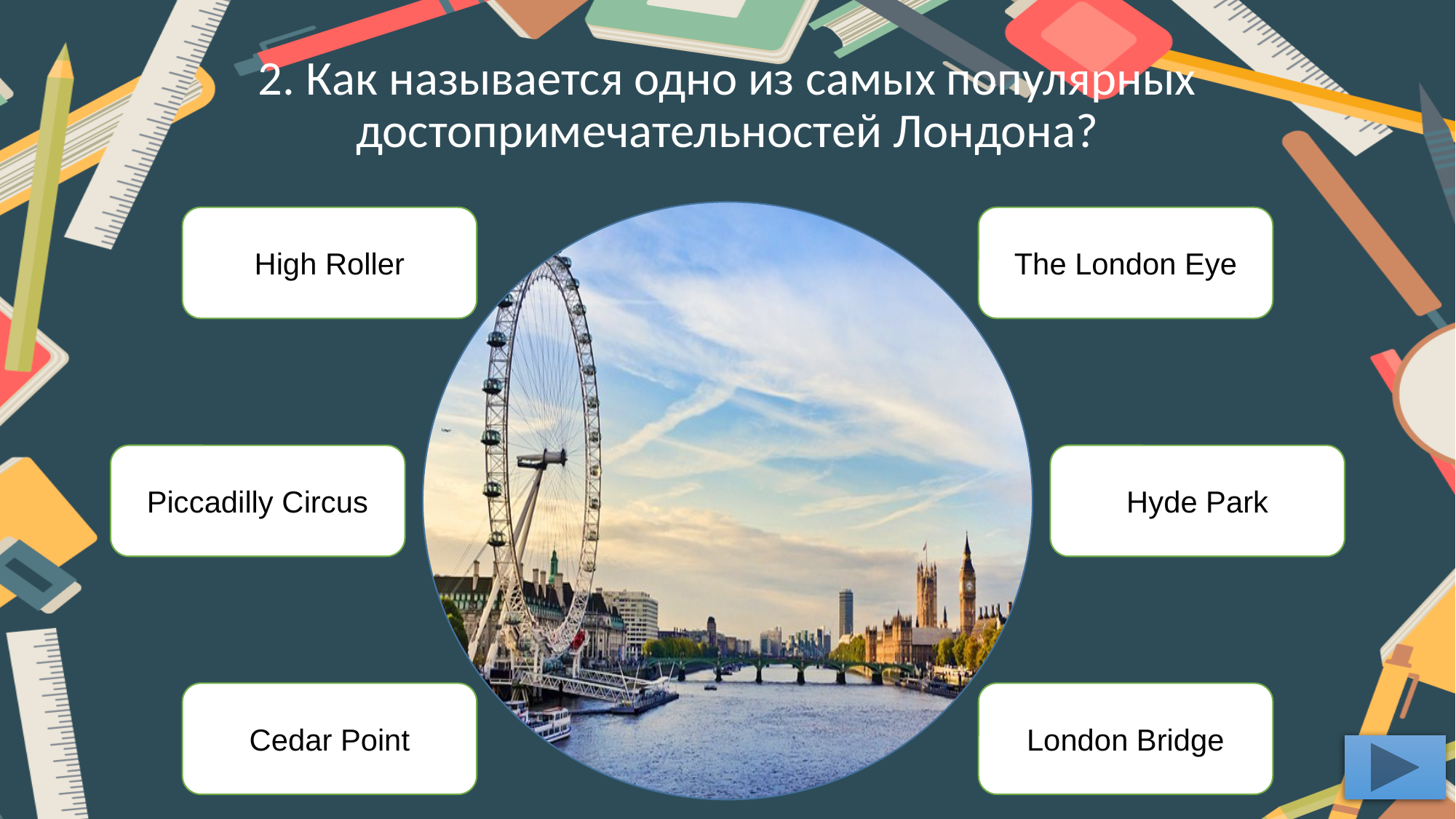

# 2. Как называется одно из самых популярных достопримечательностей Лондона?

High Roller
The London Eye
Piccadilly Circus
Hyde Park
Cedar Point
London Bridge